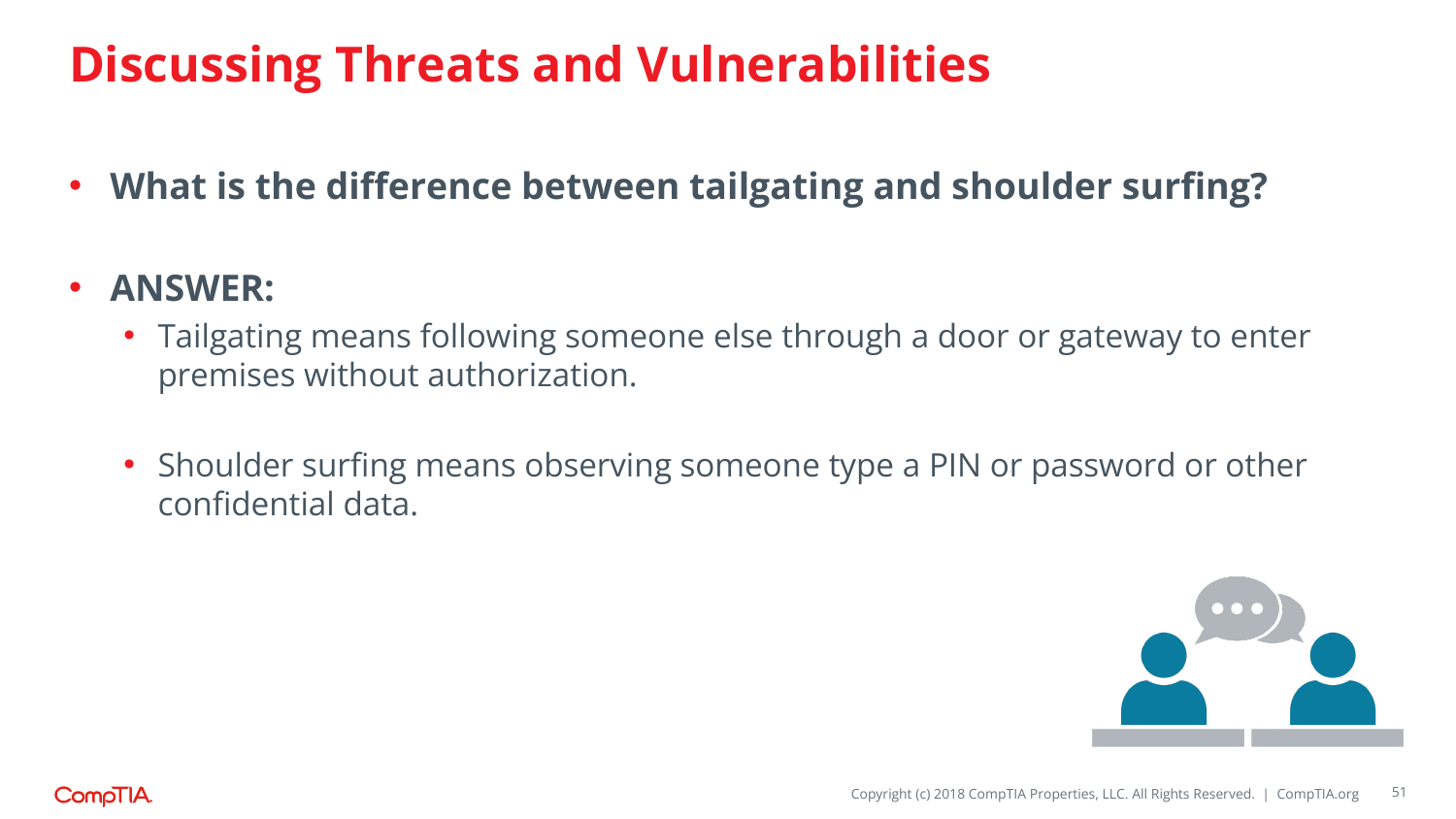

# Discussing Threats and Vulnerabilities
What is the difference between tailgating and shoulder surfing?

ANSWER:
Tailgating means following someone else through a door or gateway to enter premises without authorization.

Shoulder surfing means observing someone type a PIN or password or other confidential data.

51